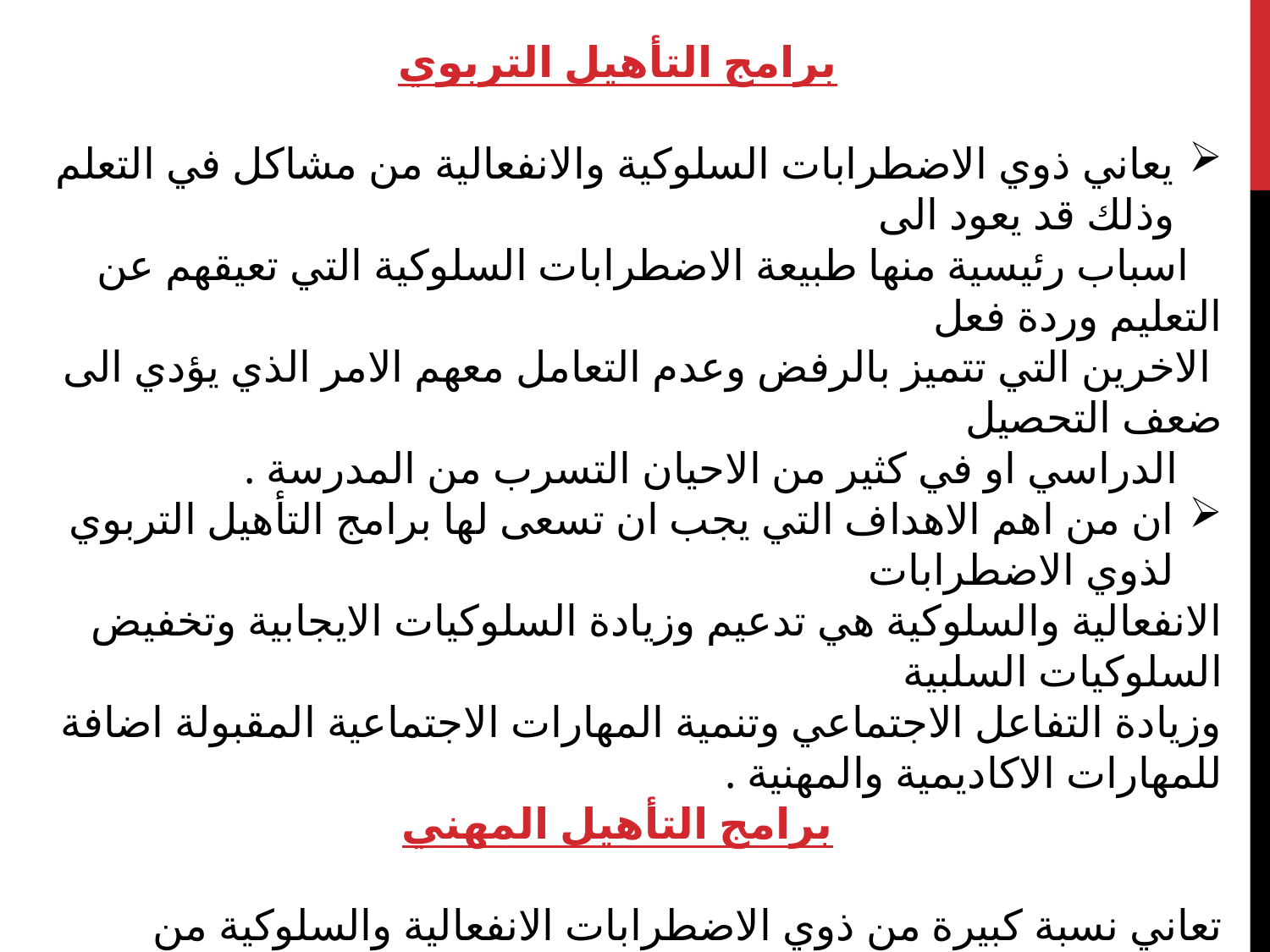

برامج التأهيل التربوي

يعاني ذوي الاضطرابات السلوكية والانفعالية من مشاكل في التعلم وذلك قد يعود الى
   اسباب رئيسية منها طبيعة الاضطرابات السلوكية التي تعيقهم عن التعليم وردة فعل
 الاخرين التي تتميز بالرفض وعدم التعامل معهم الامر الذي يؤدي الى ضعف التحصيل
    الدراسي او في كثير من الاحيان التسرب من المدرسة .
ان من اهم الاهداف التي يجب ان تسعى لها برامج التأهيل التربوي لذوي الاضطرابات
الانفعالية والسلوكية هي تدعيم وزيادة السلوكيات الايجابية وتخفيض السلوكيات السلبية
وزيادة التفاعل الاجتماعي وتنمية المهارات الاجتماعية المقبولة اضافة للمهارات الاكاديمية والمهنية .
برامج التأهيل المهني

تعاني نسبة كبيرة من ذوي الاضطرابات الانفعالية والسلوكية من الاخفاق التعليمي فإنهم
غالباً ما يتخرجون بنتائج متواضعة لا تؤهلهم لاستكمال تعليمهم , لذا من الضروري والمهم ان تولي المجتمعات اهمية خاصة لتأهيلهم على مهنة ملائمة تمكنهم من الحصول على عمل ومواجهة متطلبات الحياة بعد التخرج من المدرسة حتى لا يتعرضوا للانحراف وبالتالي
العرض لدخول اصلاحيات الاحداث او السجون .